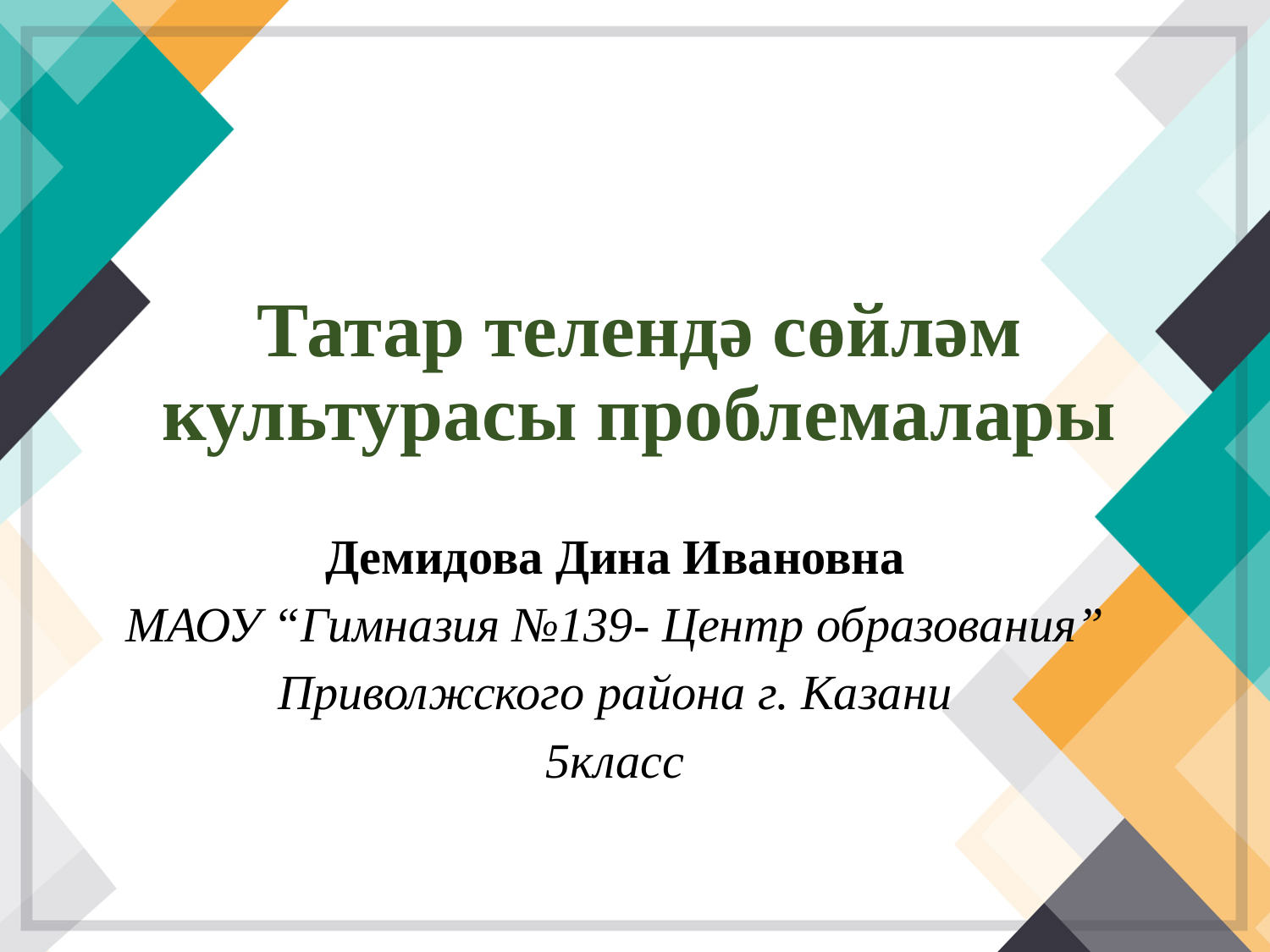

Татар телендә сөйләм культурасы проблемалары
# Демидова Дина Ивановна МАОУ “Гимназия №139- Центр образования” Приволжского района г. Казани 5класс